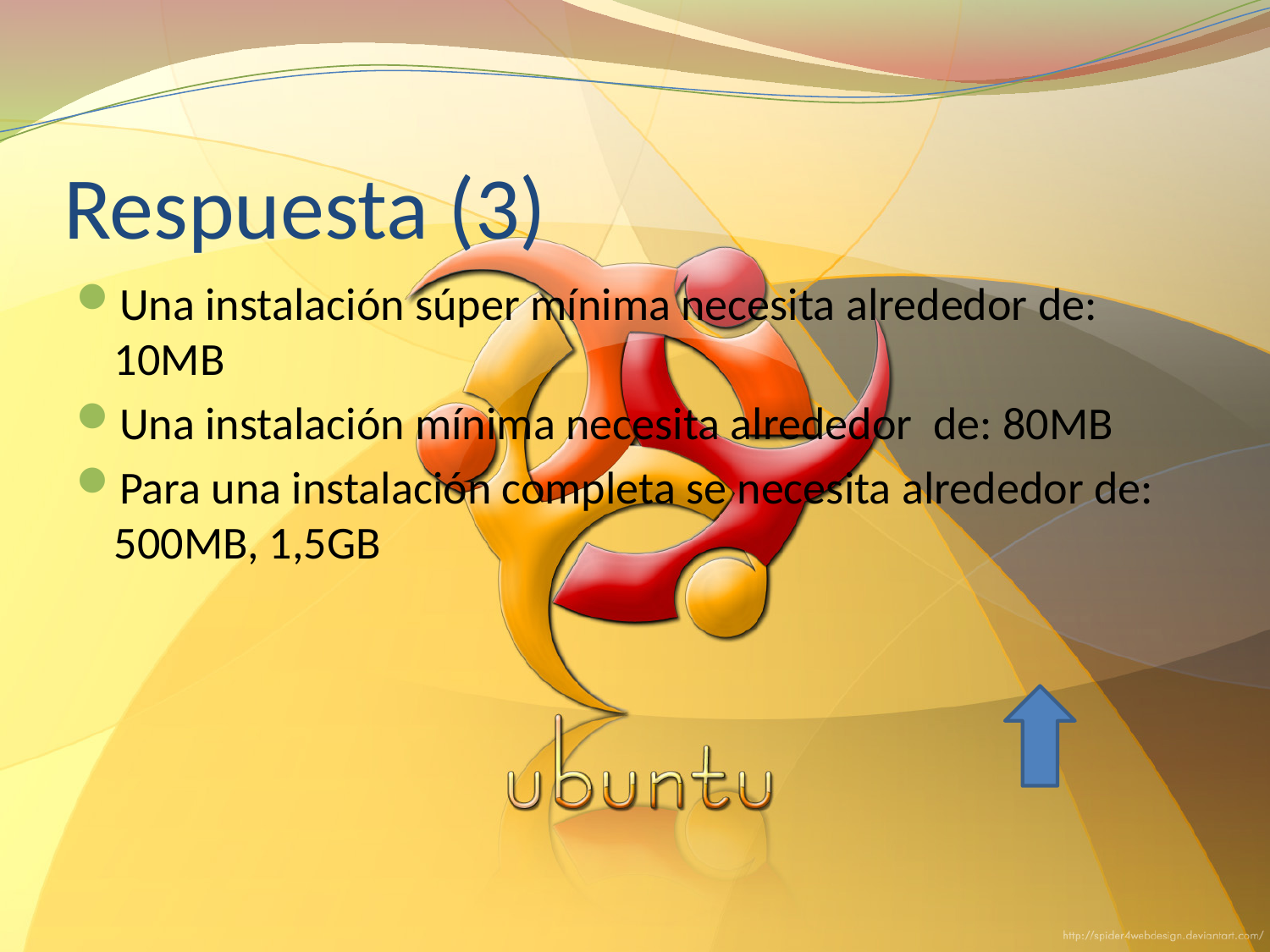

# Respuesta (3)
Una instalación súper mínima necesita alrededor de: 10MB
Una instalación mínima necesita alrededor  de: 80MB
Para una instalación completa se necesita alrededor de: 500MB, 1,5GB